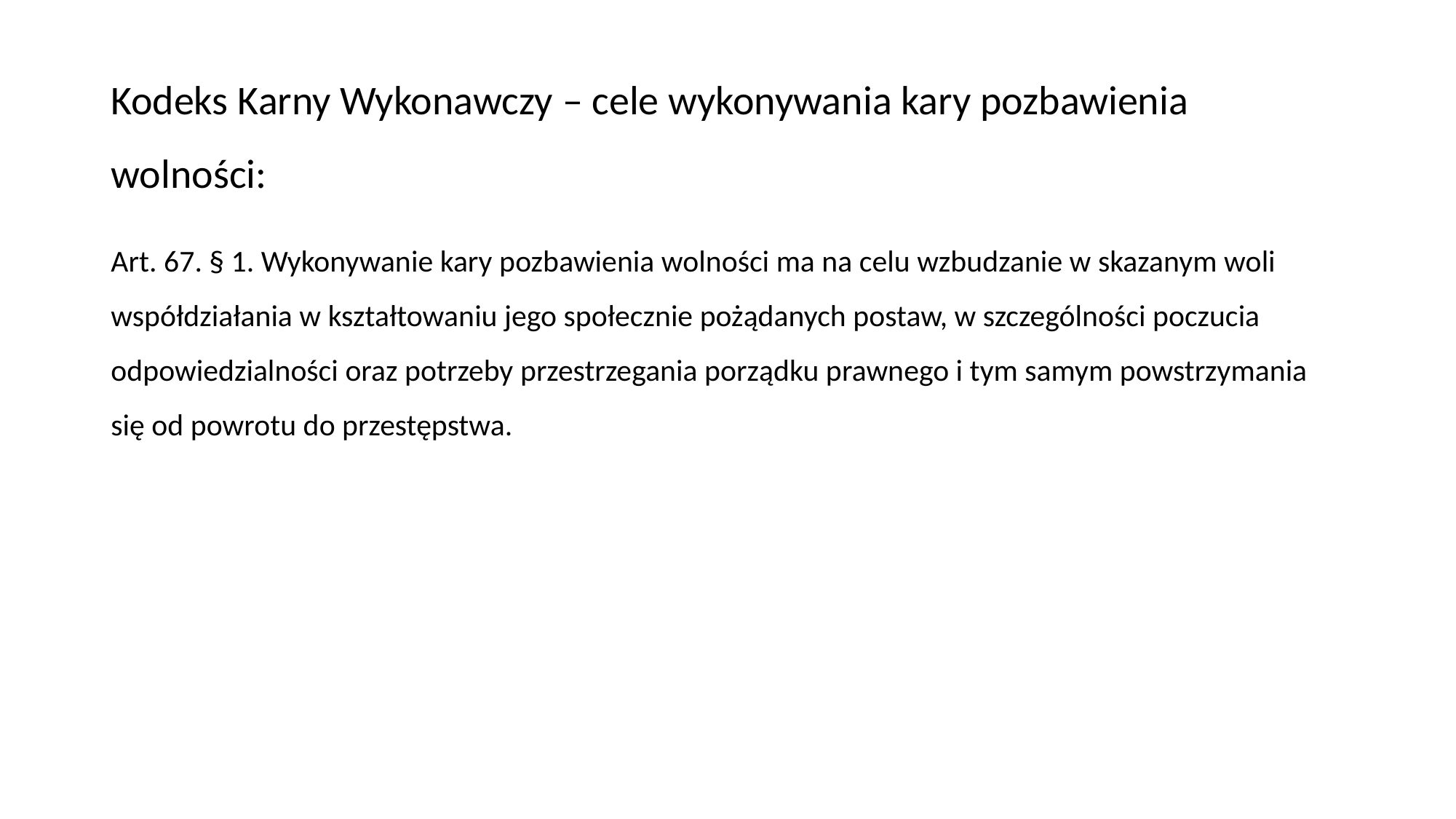

# Kodeks Karny Wykonawczy – cele wykonywania kary pozbawienia wolności:
Art. 67. § 1. Wykonywanie kary pozbawienia wolności ma na celu wzbudzanie w skazanym woli współdziałania w kształtowaniu jego społecznie pożądanych postaw, w szczególności poczucia odpowiedzialności oraz potrzeby przestrzegania porządku prawnego i tym samym powstrzymania się od powrotu do przestępstwa.